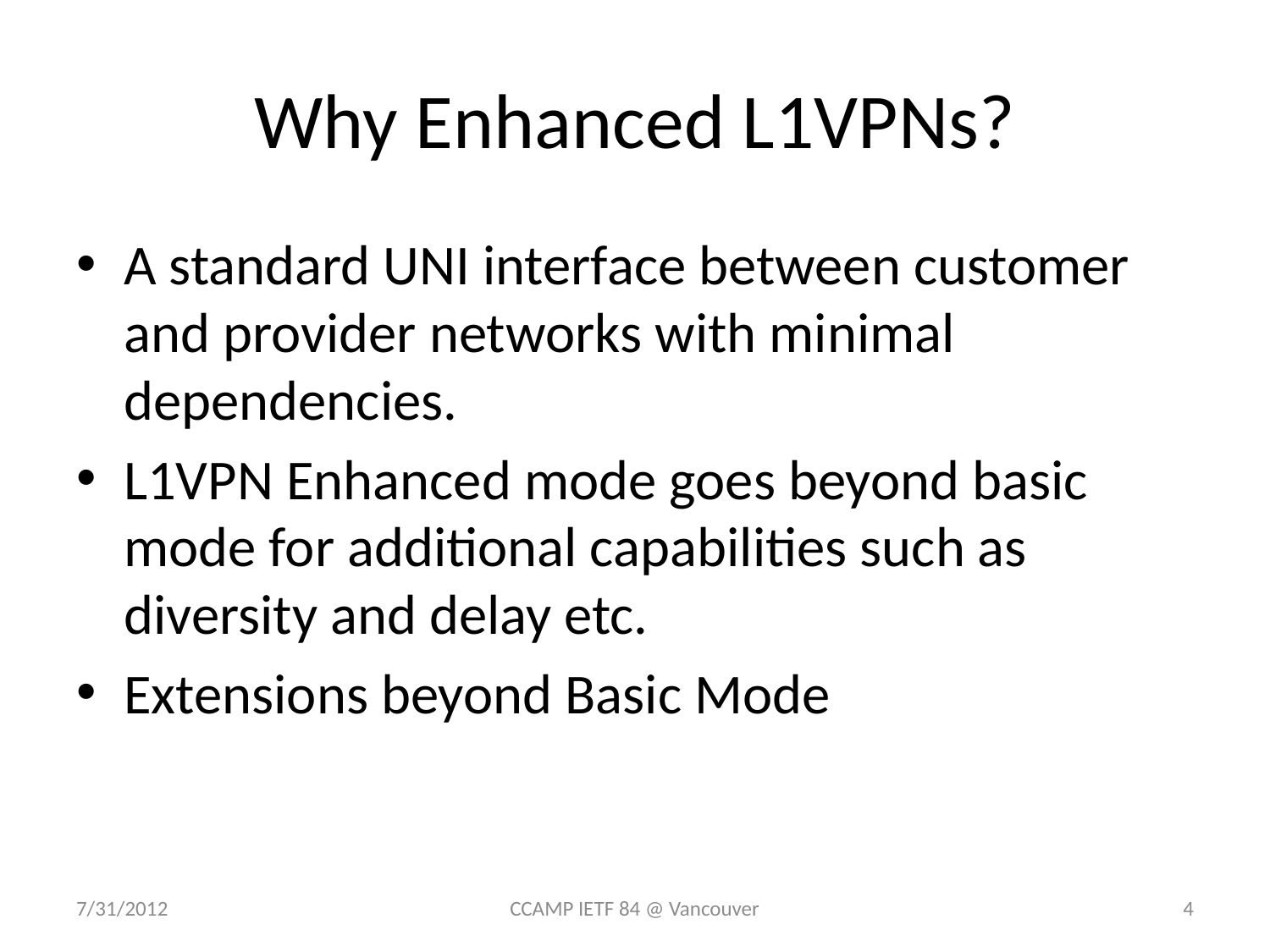

# Why Enhanced L1VPNs?
A standard UNI interface between customer and provider networks with minimal dependencies.
L1VPN Enhanced mode goes beyond basic mode for additional capabilities such as diversity and delay etc.
Extensions beyond Basic Mode

7/31/2012
CCAMP IETF 84 @ Vancouver
4